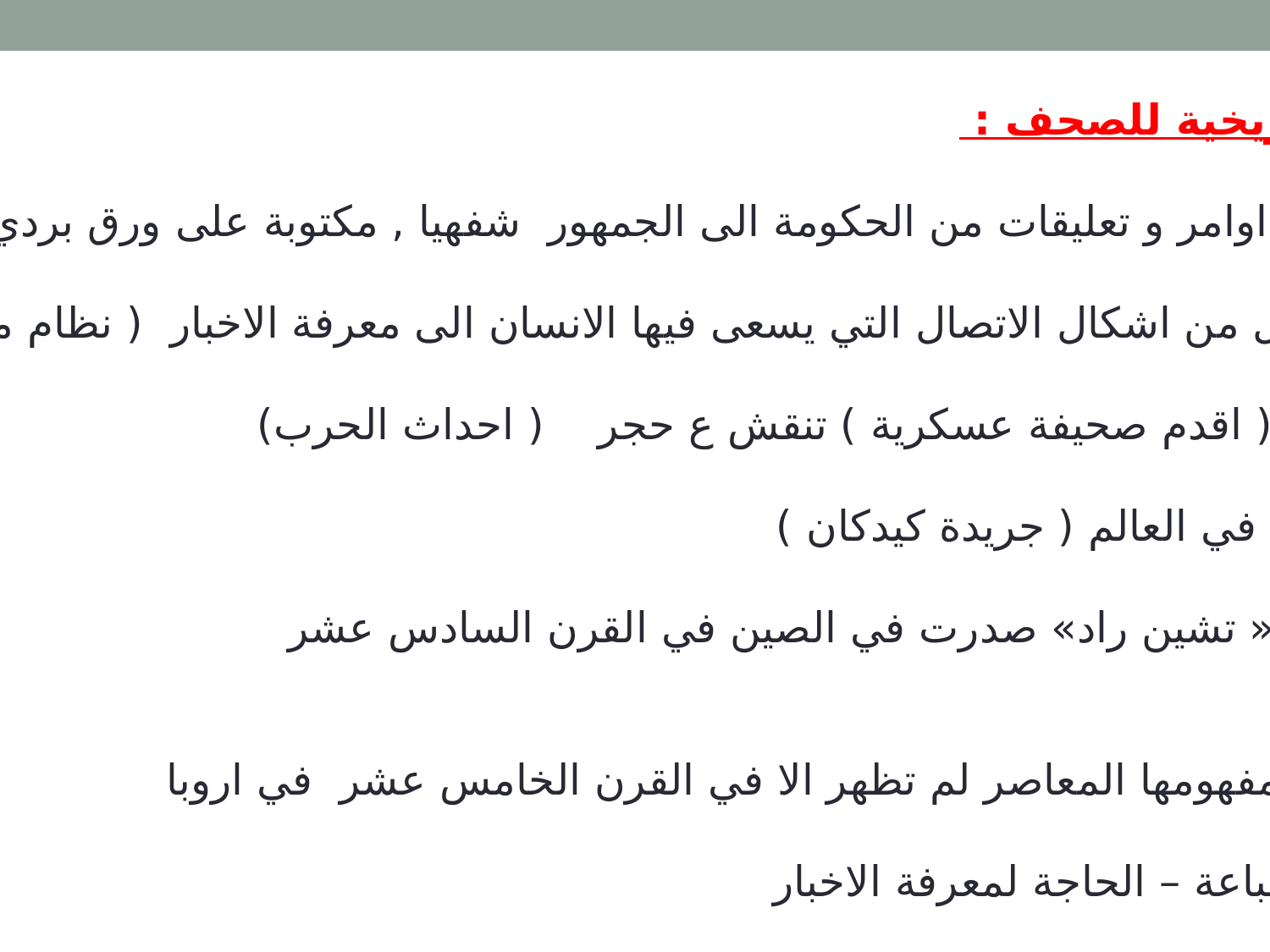

الناحية التاريخية للصحف :

 في صورة اوامر و تعليقات من الحكومة الى الجمهور  شفهيا , مكتوبة على ورق بردي الى كل اقليم

بدأت كشكل من اشكال الاتصال التي يسعى فيها الانسان الى معرفة الاخبار  ( نظام معين للاتصال)

 المصريين ( اقدم صحيفة عسكرية ) تنقش ع حجر    ( احداث الحرب)

 اول جريدة في العالم ( جريدة كيدكان )

 اول مجلة « تشين راد» صدرت في الصين في القرن السادس عشر

 الصحافة بمفهومها المعاصر لم تظهر الا في القرن الخامس عشر  في اروبا

 اختراع الطباعة – الحاجة لمعرفة الاخبار